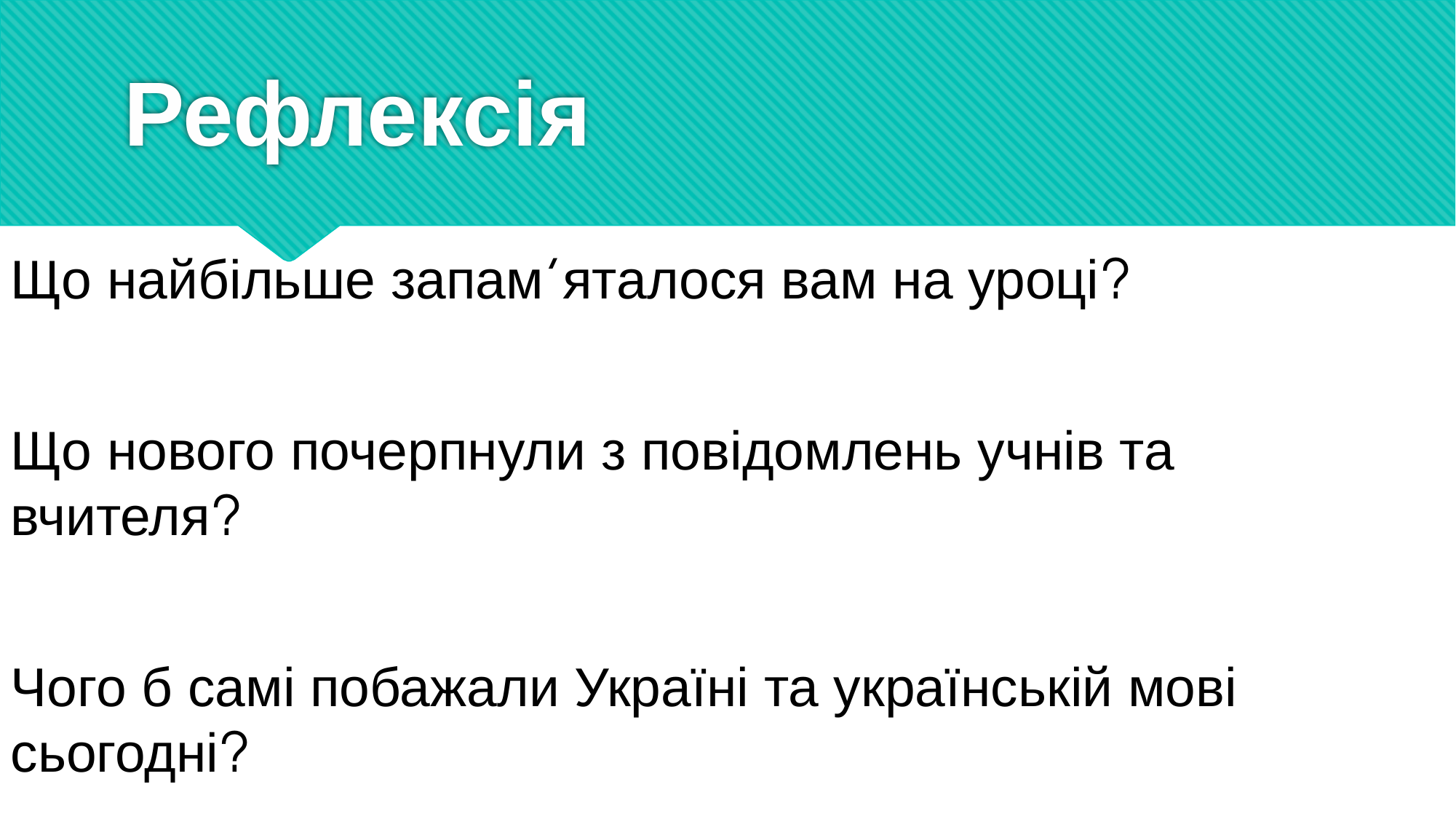

# Рефлексія
Що найбільше запам’яталося вам на уроці?

Що нового почерпнули з повідомлень учнів та вчителя?

Чого б самі побажали Україні та українській мові сьогодні?